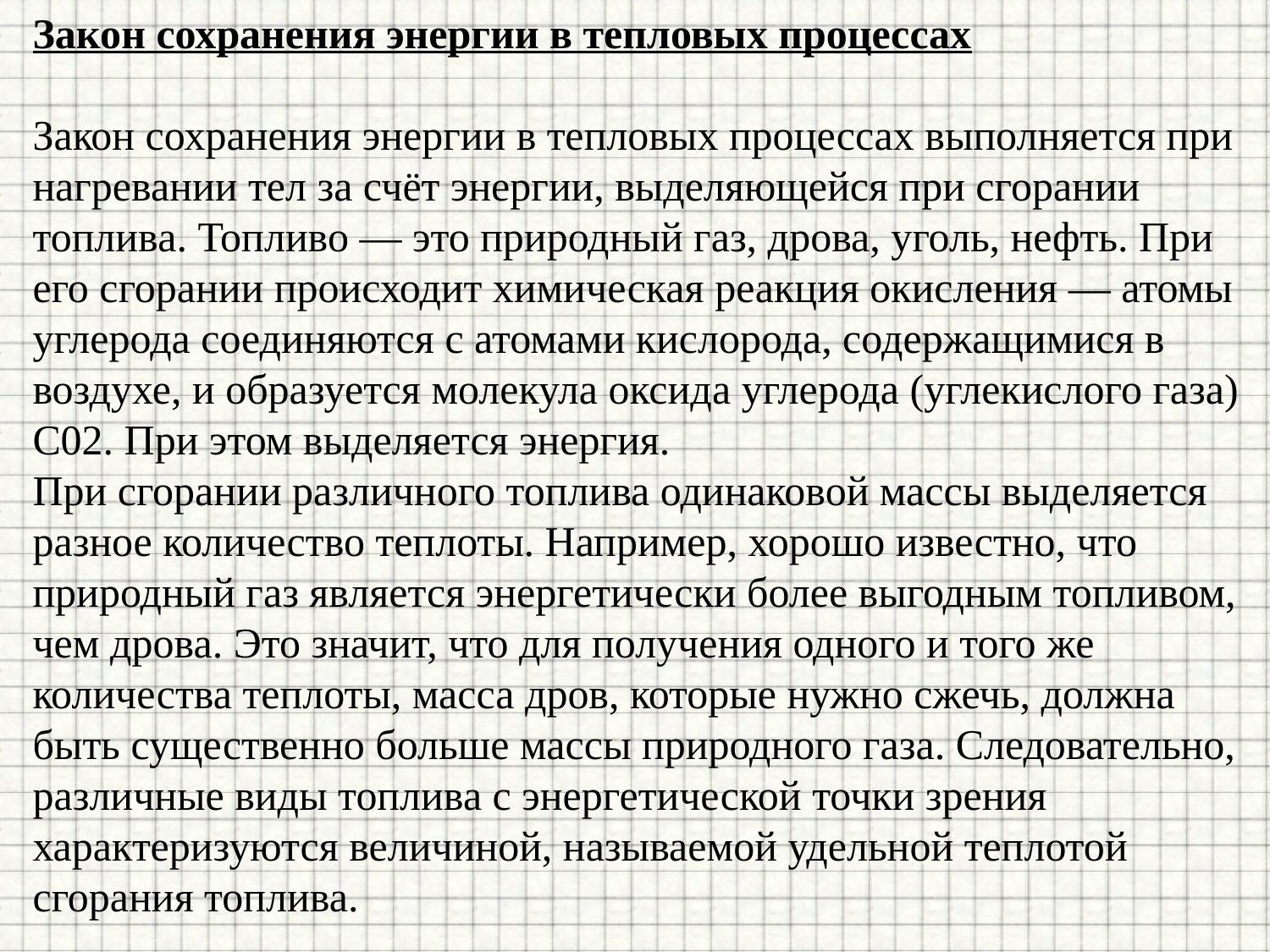

# Закон сохранения энергии в тепловых процессах Закон сохранения энергии в тепловых процессах выполняется при нагревании тел за счёт энергии, выделяющейся при сгорании топлива. Топливо — это природный газ, дрова, уголь, нефть. При его сгорании происходит химическая реакция окисления — атомы углерода соединяются с атомами кислорода, содержащимися в воздухе, и образуется молекула оксида углерода (углекислого газа) С02. При этом выделяется энергия. При сгорании различного топлива одинаковой массы выделяется разное количество теплоты. Например, хорошо известно, что природный газ является энергетически более выгодным топливом, чем дрова. Это значит, что для получения одного и того же количества теплоты, масса дров, которые нужно сжечь, должна быть существенно больше массы природного газа. Следовательно, различные виды топлива с энергетической точки зрения характеризуются величиной, называемой удельной теплотой сгорания топлива.